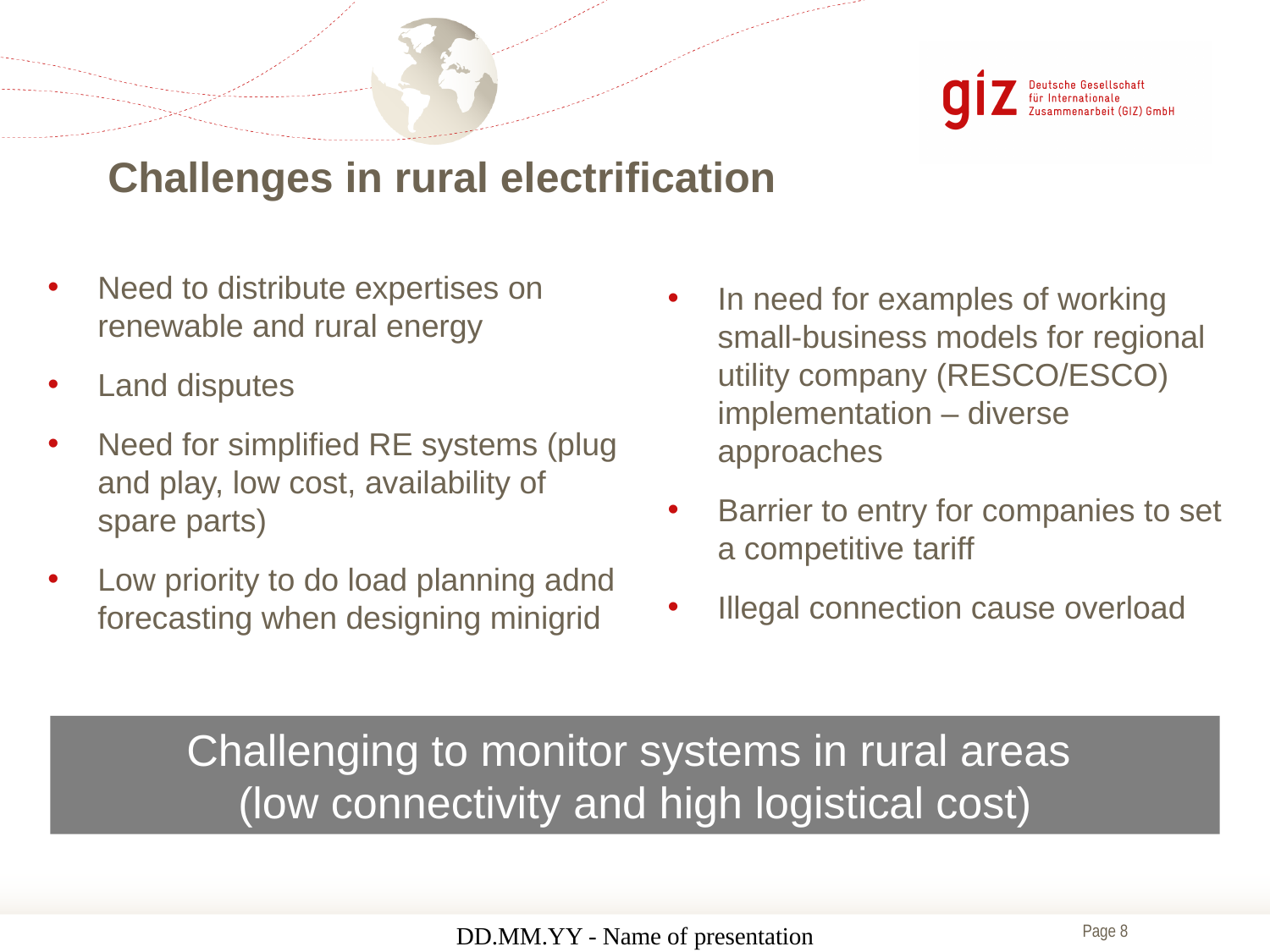

8
# Challenges in rural electrification
Need to distribute expertises on renewable and rural energy
Land disputes
Need for simplified RE systems (plug and play, low cost, availability of spare parts)
Low priority to do load planning adnd forecasting when designing minigrid
In need for examples of working small-business models for regional utility company (RESCO/ESCO) implementation – diverse approaches
Barrier to entry for companies to set a competitive tariff
Illegal connection cause overload
Challenging to monitor systems in rural areas
(low connectivity and high logistical cost)
DD.MM.YY - Name of presentation